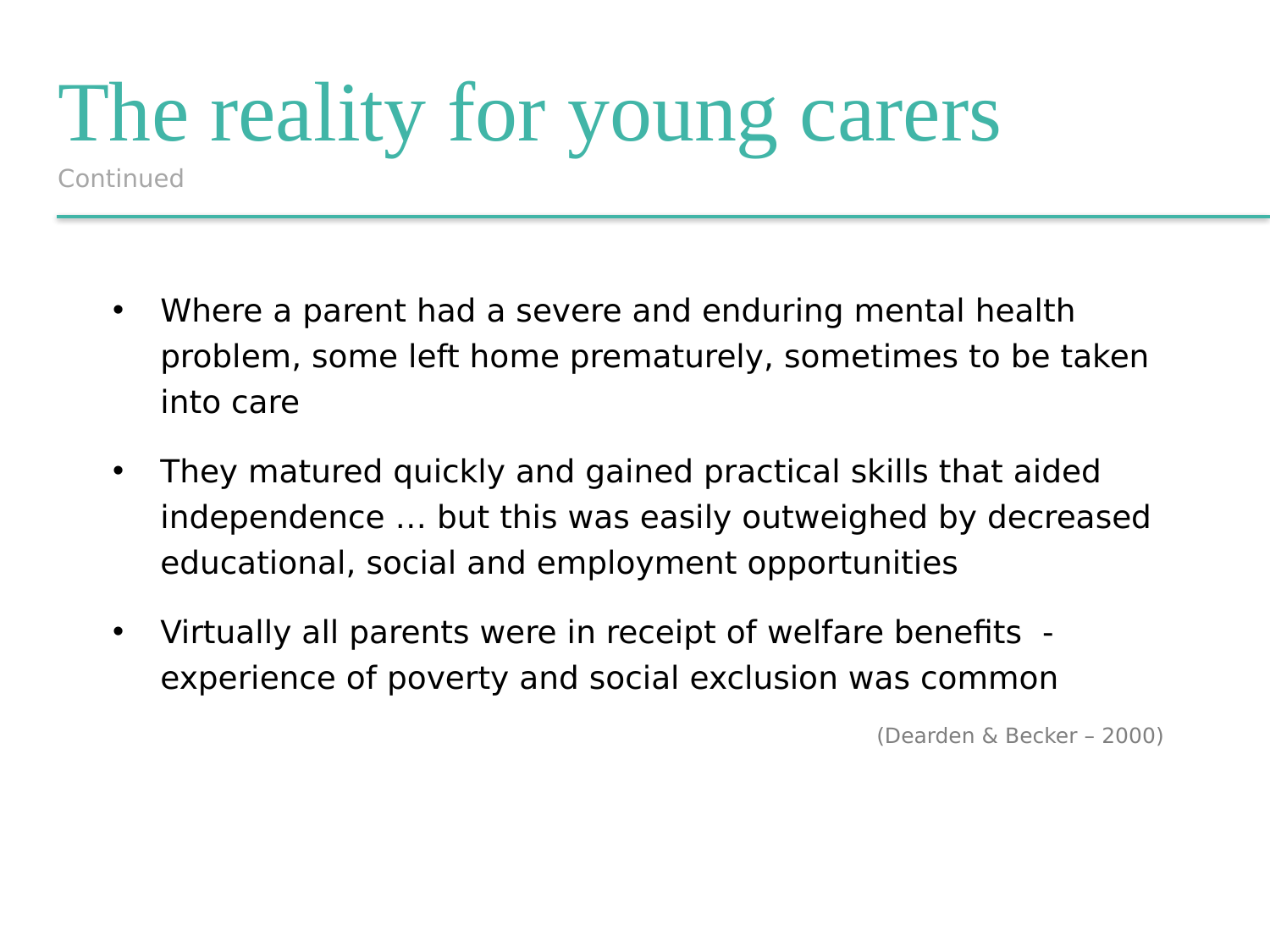

The reality for young carers
Continued
Where a parent had a severe and enduring mental health problem, some left home prematurely, sometimes to be taken into care
They matured quickly and gained practical skills that aided independence … but this was easily outweighed by decreased educational, social and employment opportunities
Virtually all parents were in receipt of welfare benefits  - experience of poverty and social exclusion was common
(Dearden & Becker – 2000)